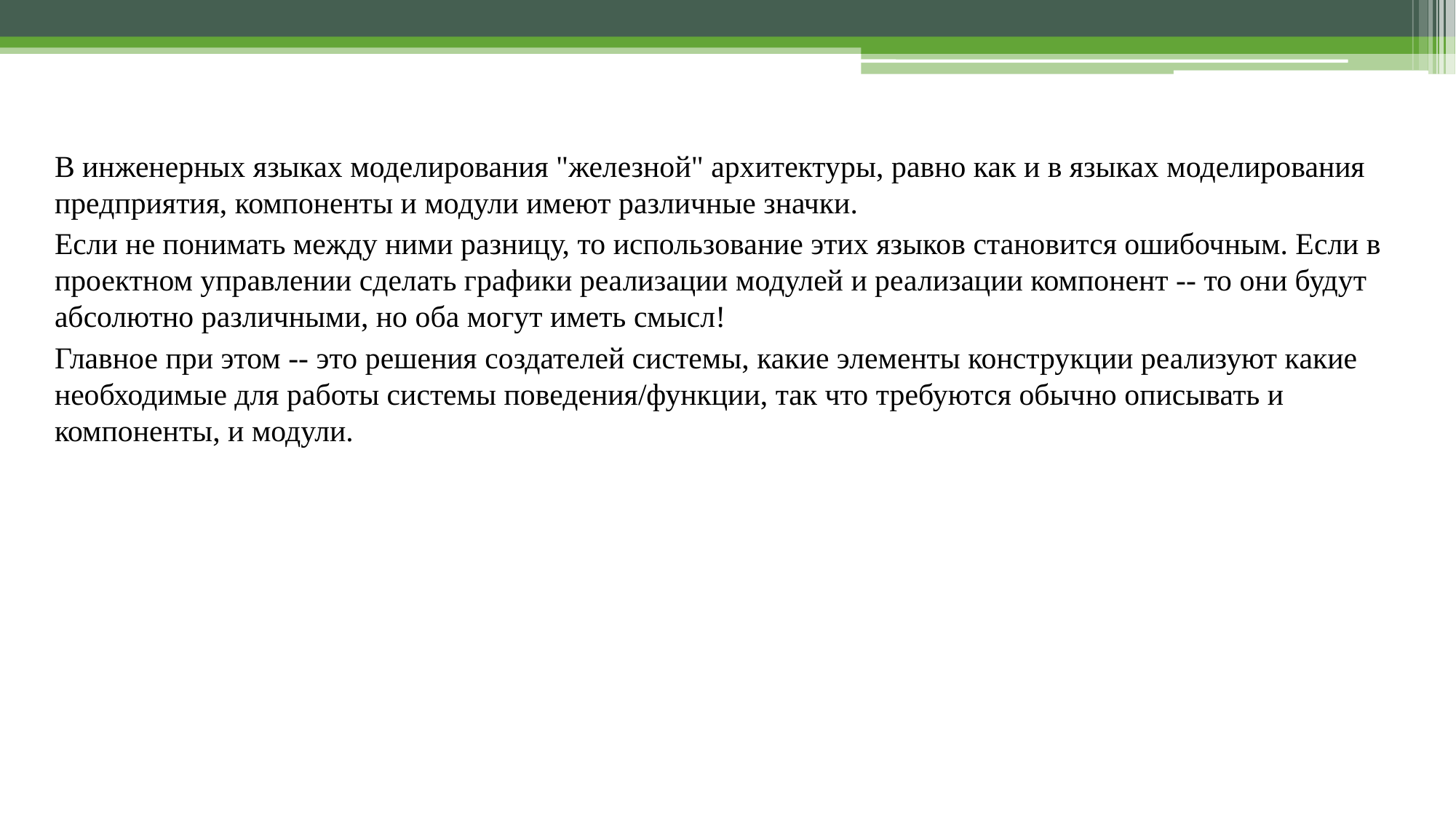

В инженерных языках моделирования "железной" архитектуры, равно как и в языках моделирования предприятия, компоненты и модули имеют различные значки.
Если не понимать между ними разницу, то использование этих языков становится ошибочным. Если в проектном управлении сделать графики реализации модулей и реализации компонент -- то они будут абсолютно различными, но оба могут иметь смысл!
Главное при этом -- это решения создателей системы, какие элементы конструкции реализуют какие необходимые для работы системы поведения/функции, так что требуются обычно описывать и компоненты, и модули.